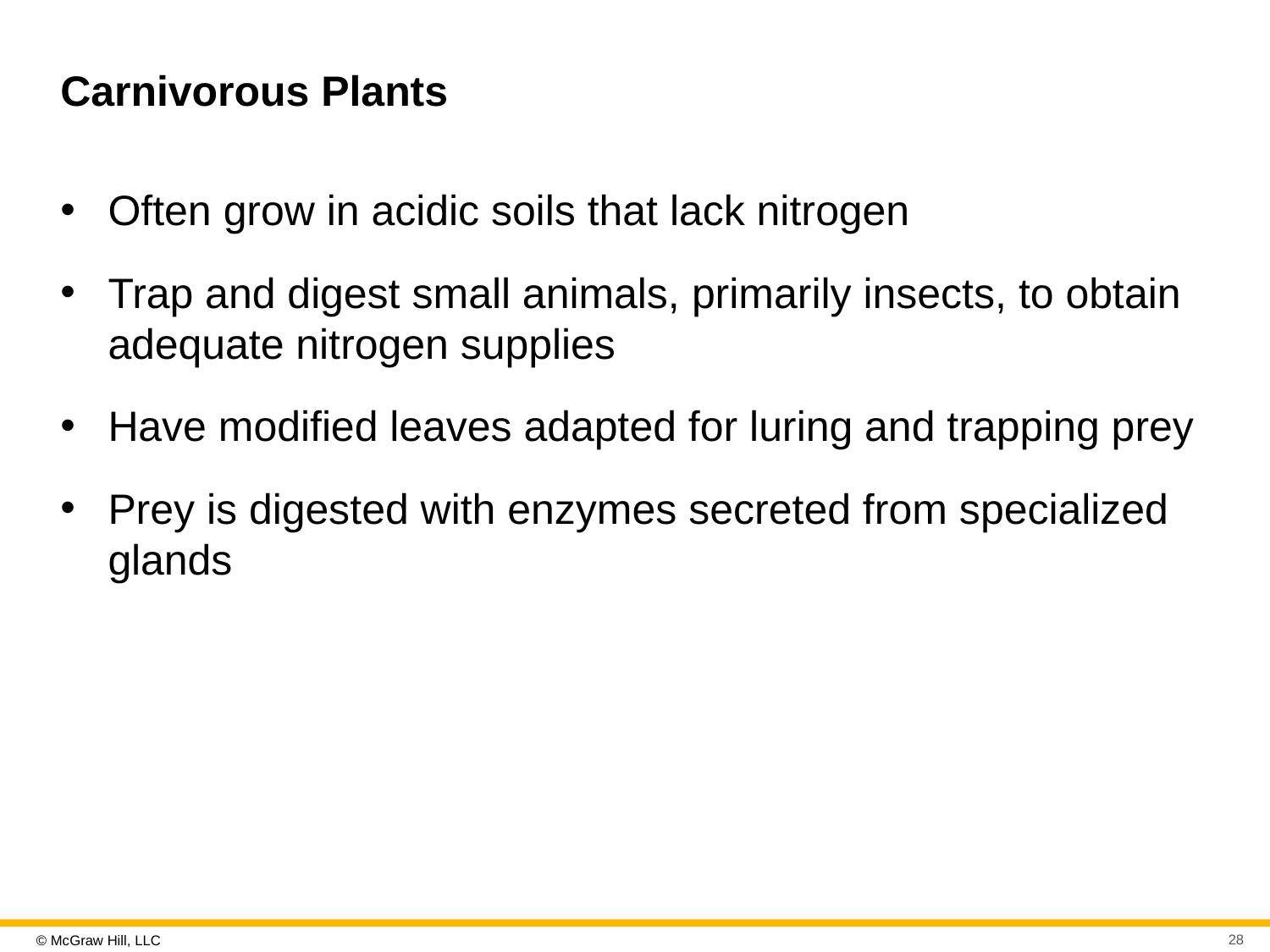

# Carnivorous Plants
Often grow in acidic soils that lack nitrogen
Trap and digest small animals, primarily insects, to obtain adequate nitrogen supplies
Have modified leaves adapted for luring and trapping prey
Prey is digested with enzymes secreted from specialized glands
28